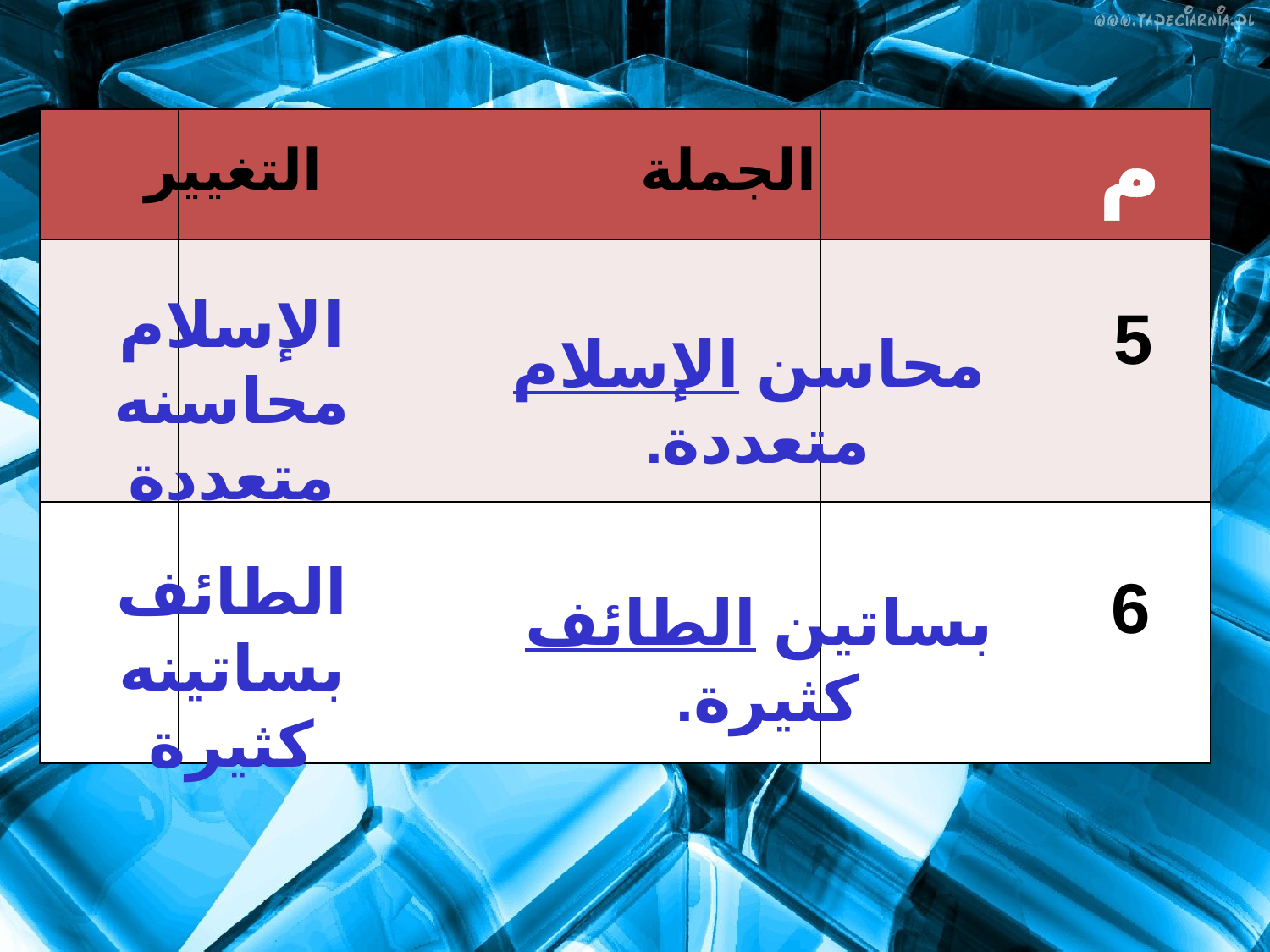

|  |  |  |
| --- | --- | --- |
|  |  |  |
|  |  |  |
م
التغيير
الجملة
الإسلام محاسنه متعددة
5
محاسن الإسلام متعددة.
الطائف بساتينه كثيرة
6
بساتين الطائف كثيرة.